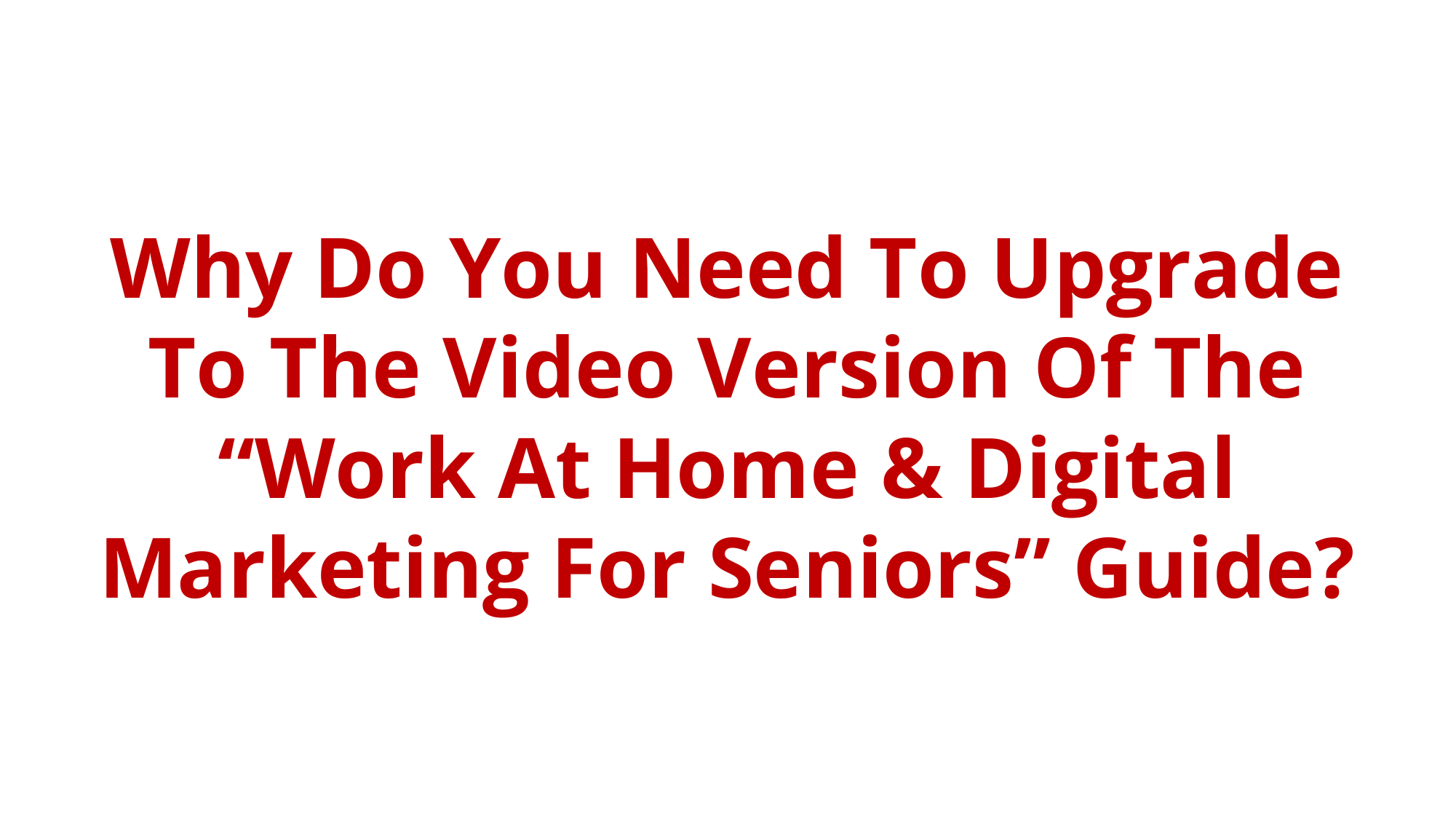

Why Do You Need To Upgrade To The Video Version Of The “Work At Home & Digital Marketing For Seniors” Guide?